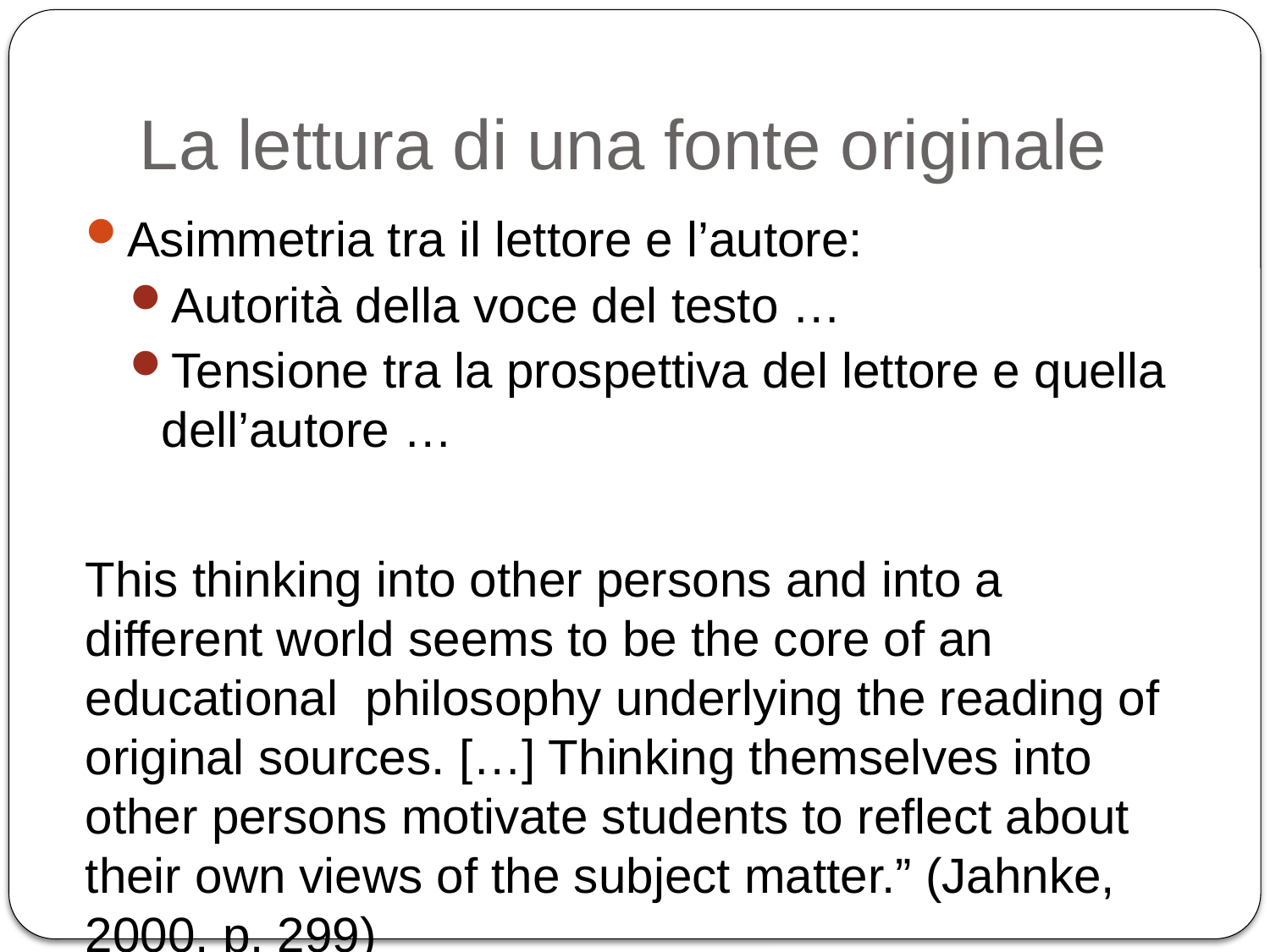

# La lettura di una fonte originale
Asimmetria tra il lettore e l’autore:
Autorità della voce del testo …
Tensione tra la prospettiva del lettore e quella dell’autore …

This thinking into other persons and into a different world seems to be the core of an educational  philosophy underlying the reading of original sources. […] Thinking themselves into other persons motivate students to reflect about their own views of the subject matter.” (Jahnke, 2000, p. 299)